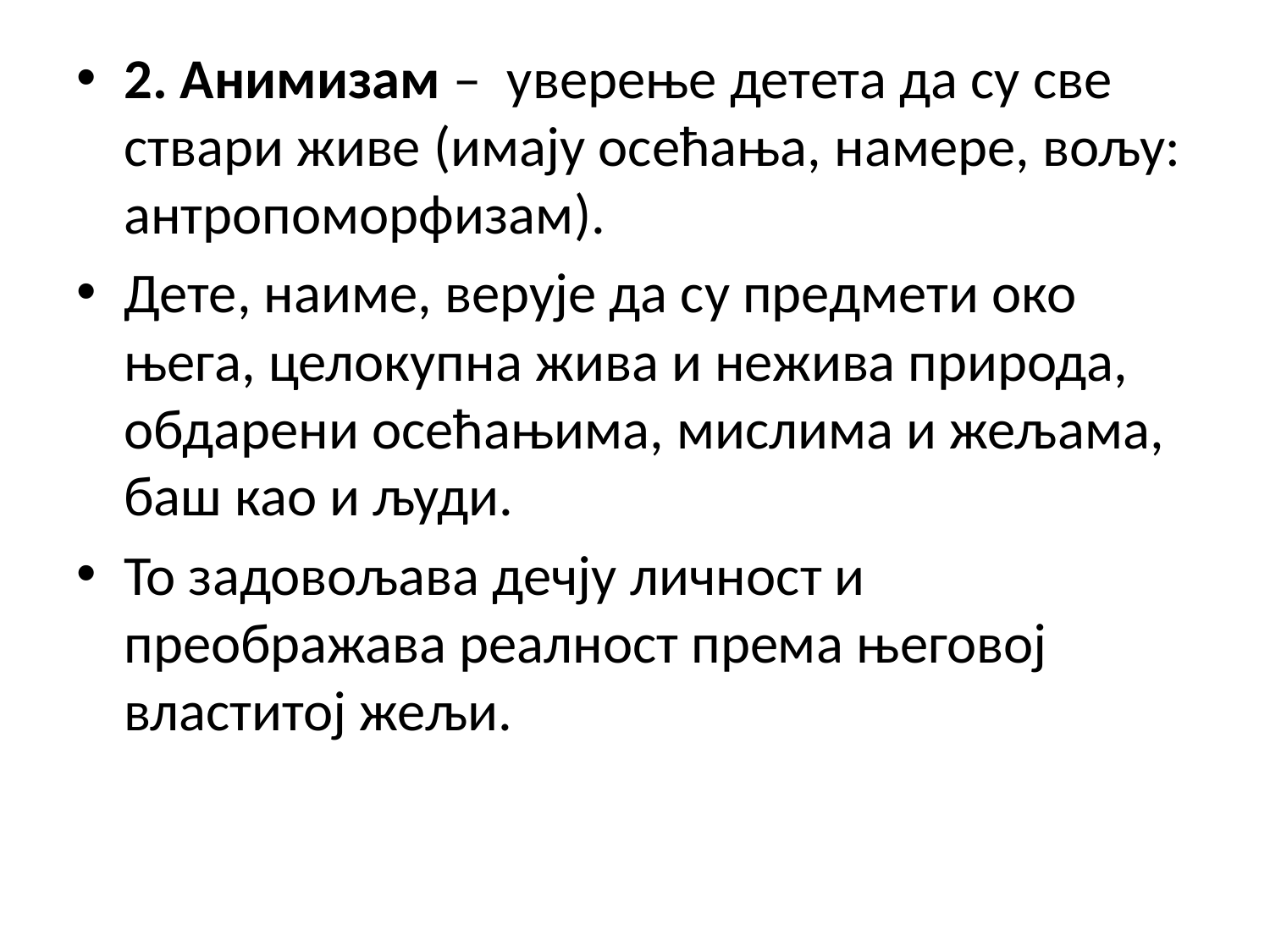

2. Анимизам –  уверење детета да су све ствари живе (имају осећања, намере, вољу: антропоморфизам).
Дете, наиме, верује да су предмети око њега, целокупна жива и нежива природа, обдарени осећањима, мислима и жељама, баш као и људи.
То задовољава дечју личност и преображава реалност према његовој властитој жељи.